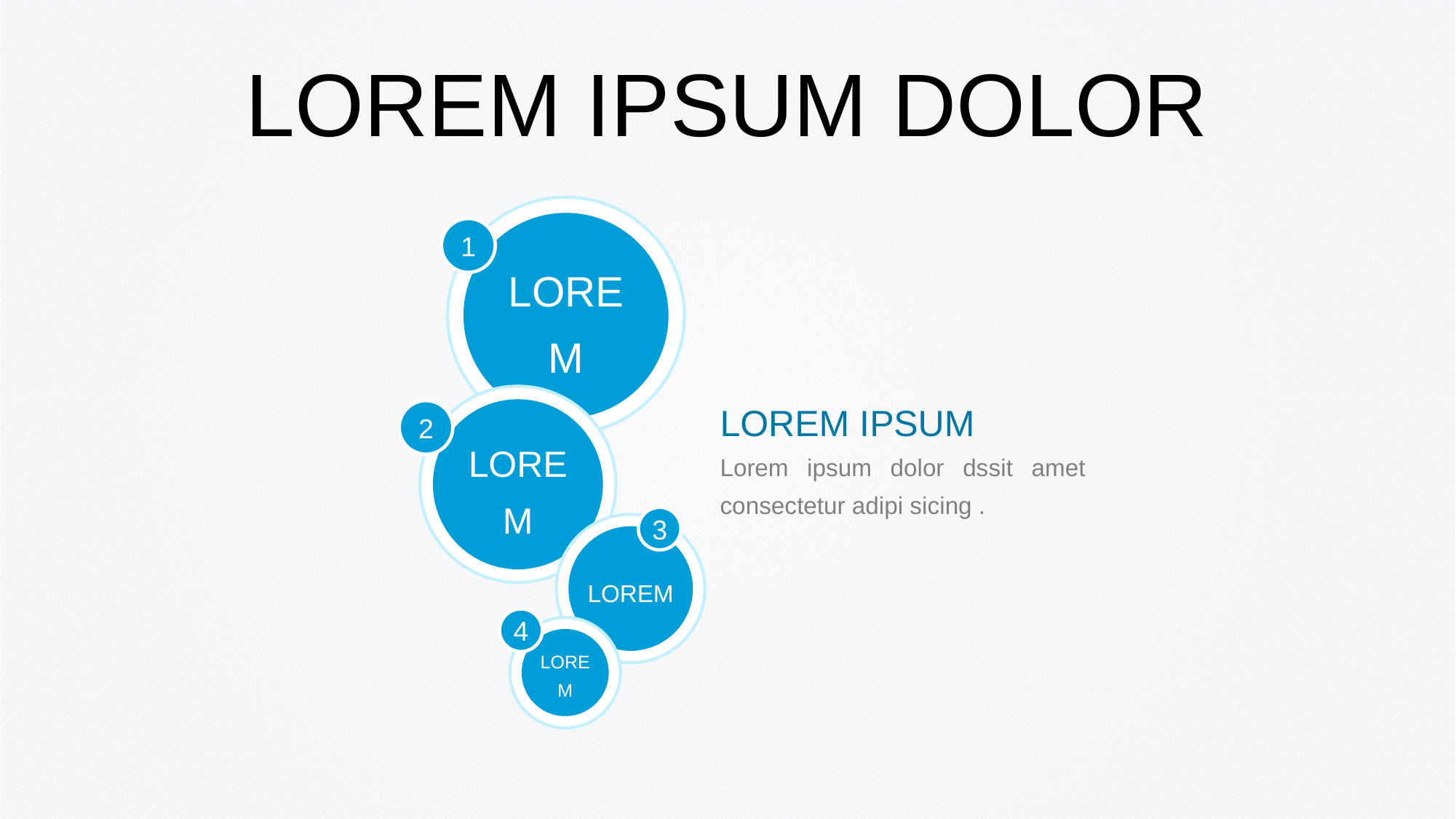

# LOREM IPSUM DOLOR

LOREM
1
LOREM IPSUM

LOREM
2
Lorem ipsum dolor dssit amet consectetur adipi sicing .
3

LOREM
4

LOREM